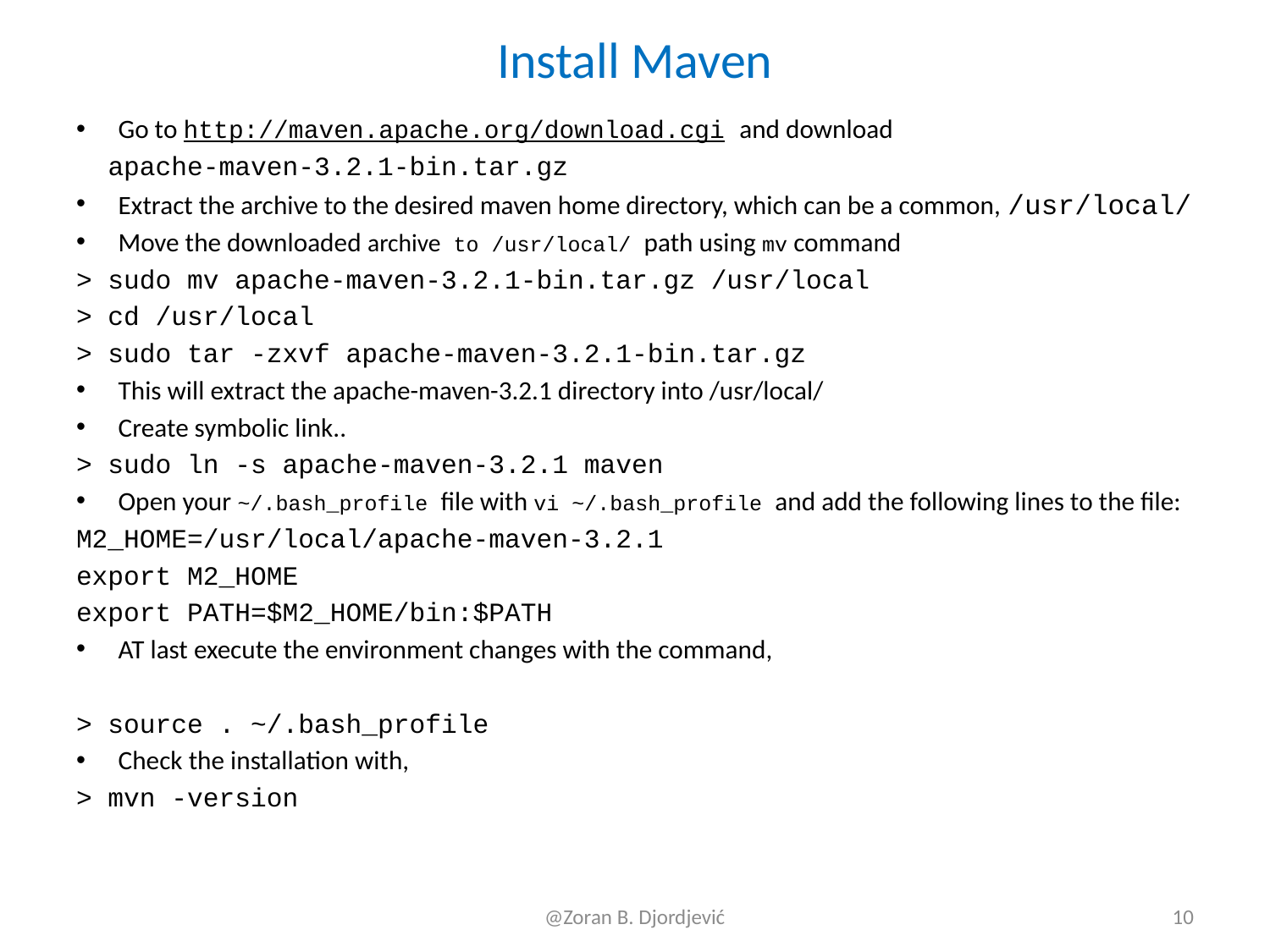

# Install Maven
Go to http://maven.apache.org/download.cgi and download
  apache-maven-3.2.1-bin.tar.gz
Extract the archive to the desired maven home directory, which can be a common, /usr/local/
Move the downloaded archive to /usr/local/ path using mv command
> sudo mv apache-maven-3.2.1-bin.tar.gz /usr/local
> cd /usr/local
> sudo tar -zxvf apache-maven-3.2.1-bin.tar.gz
This will extract the apache-maven-3.2.1 directory into /usr/local/
Create symbolic link..
> sudo ln -s apache-maven-3.2.1 maven
Open your ~/.bash_profile file with vi ~/.bash_profile and add the following lines to the file:
M2_HOME=/usr/local/apache-maven-3.2.1
export M2_HOME
export PATH=$M2_HOME/bin:$PATH
AT last execute the environment changes with the command,

> source . ~/.bash_profile
Check the installation with,
> mvn -version

@Zoran B. Djordjević
10